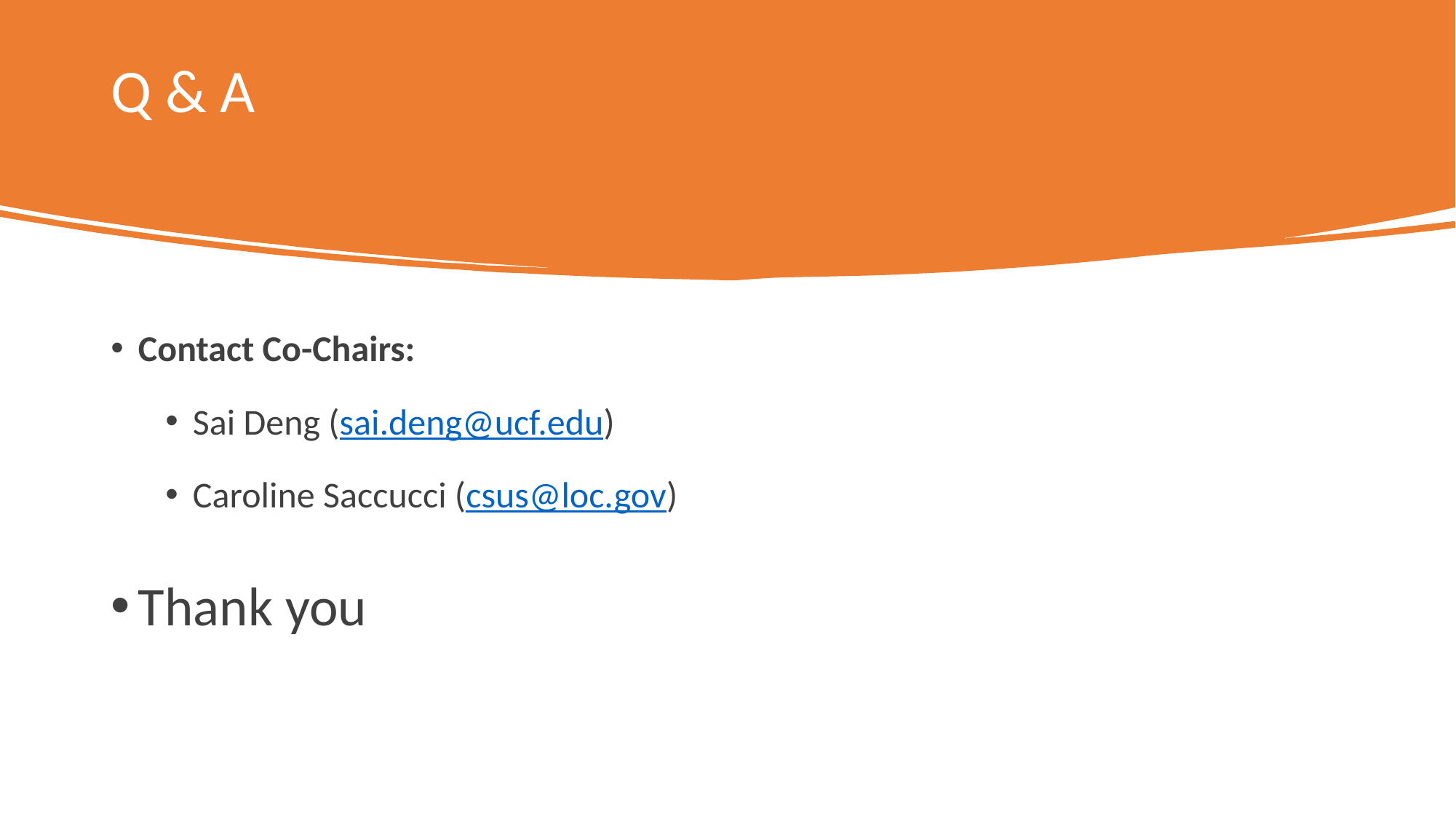

Q & A

Contact Co-Chairs:
Sai Deng (sai.deng@ucf.edu)
Caroline Saccucci (csus@loc.gov)

Thank you